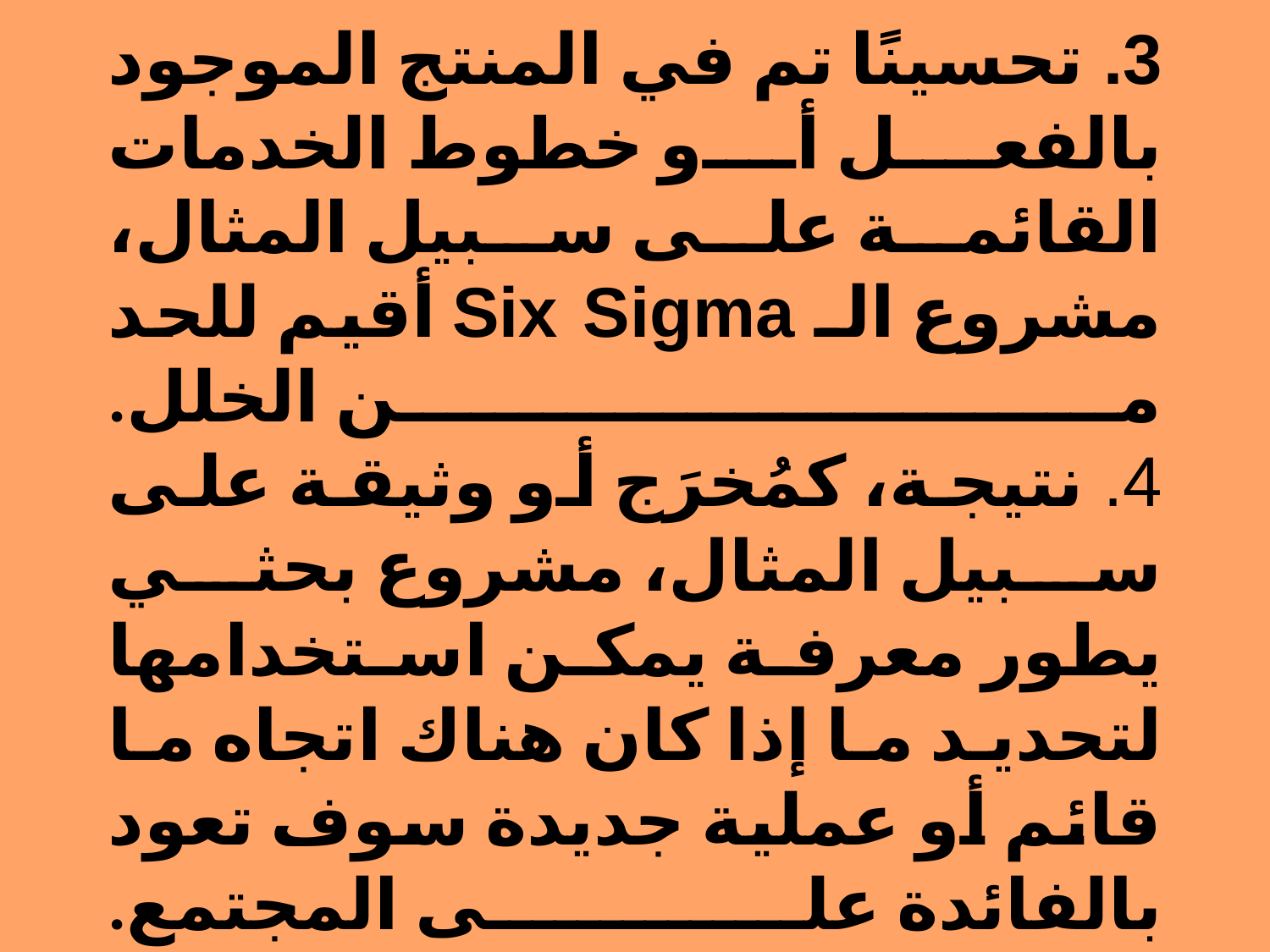

# 3. تحسينًا تم في المنتج الموجود بالفعل أو خطوط الخدمات القائمة على سبيل المثال، مشروع الـ Six Sigma أقيم للحد من الخلل. 4. نتيجة، كمُخرَج أو وثيقة على سبيل المثال، مشروع بحثي يطور معرفة يمكن استخدامها لتحديد ما إذا كان هناك اتجاه ما قائم أو عملية جديدة سوف تعود بالفائدة على المجتمع.